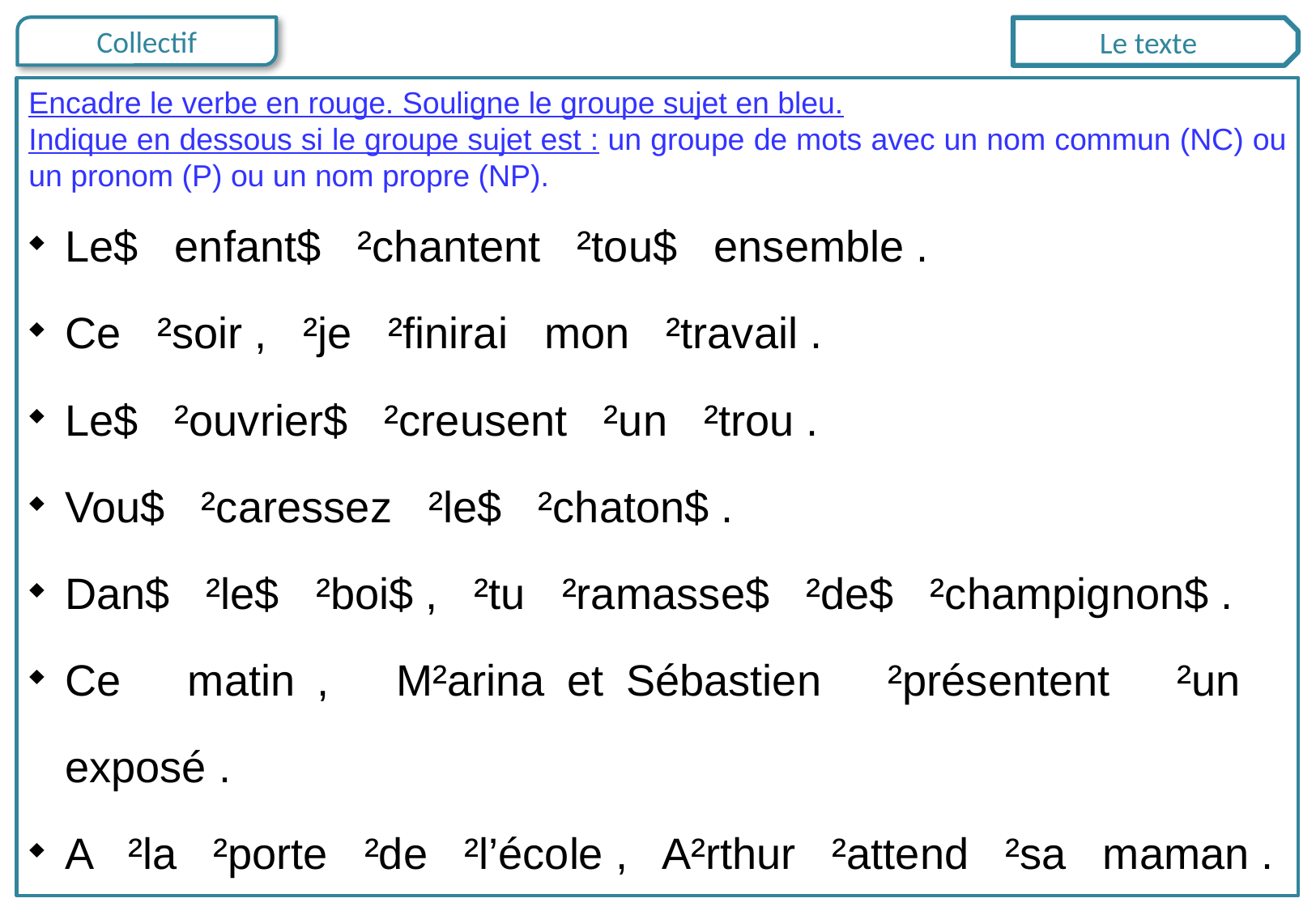

Le texte
Encadre le verbe en rouge. Souligne le groupe sujet en bleu.
Indique en dessous si le groupe sujet est : un groupe de mots avec un nom commun (NC) ou un pronom (P) ou un nom propre (NP).
Le$   enfant$   ²chantent   ²tou$   ensemble .
Ce   ²soir ,   ²je   ²finirai   mon   ²travail .
Le$   ²ouvrier$   ²creusent   ²un   ²trou .
Vou$   ²caressez   ²le$   ²chaton$ .
Dan$   ²le$   ²boi$ ,   ²tu   ²ramasse$   ²de$   ²champignon$ .
Ce   matin ,   M²arina et Sébastien   ²présentent   ²un   exposé .
A   ²la   ²porte   ²de   ²l’école ,   A²rthur   ²attend   ²sa   maman .
Le   ²stylo   ²de   Julien   ²fuit   ²un   ²peu .